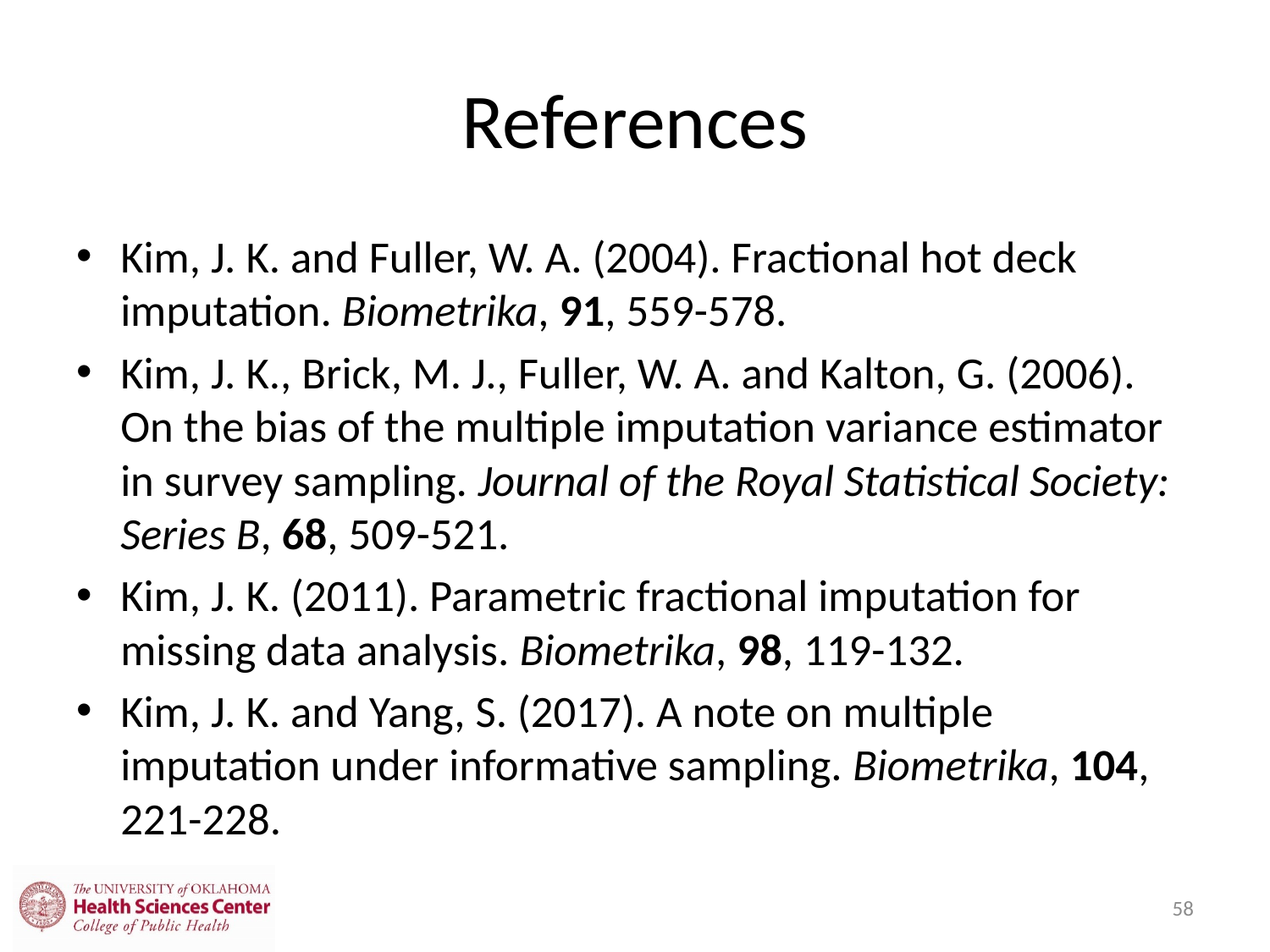

# References
Kim, J. K. and Fuller, W. A. (2004). Fractional hot deck imputation. Biometrika, 91, 559-578.
Kim, J. K., Brick, M. J., Fuller, W. A. and Kalton, G. (2006). On the bias of the multiple imputation variance estimator in survey sampling. Journal of the Royal Statistical Society: Series B, 68, 509-521.
Kim, J. K. (2011). Parametric fractional imputation for missing data analysis. Biometrika, 98, 119-132.
Kim, J. K. and Yang, S. (2017). A note on multiple imputation under informative sampling. Biometrika, 104, 221-228.
58